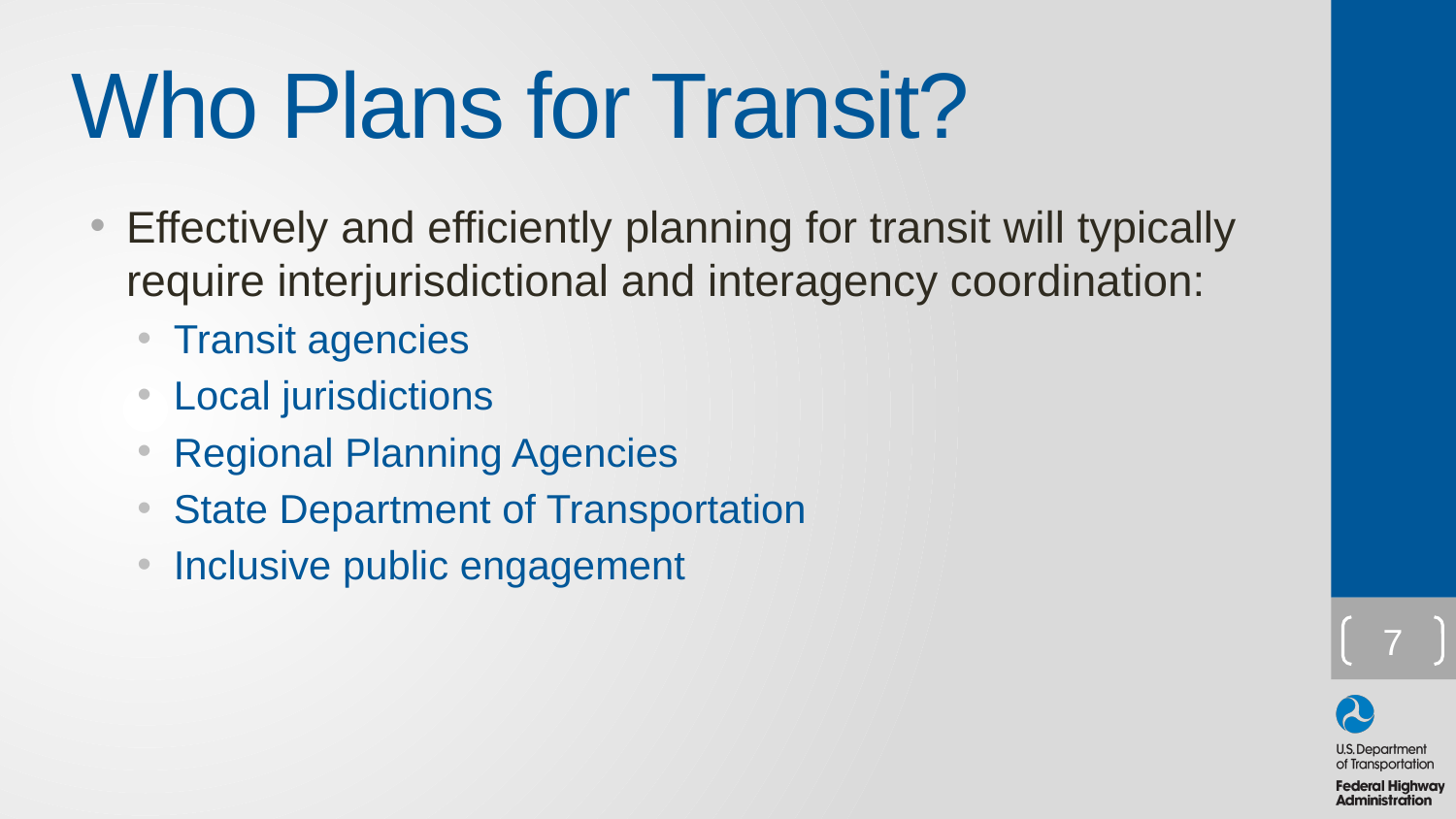

# Who Plans for Transit?
Effectively and efficiently planning for transit will typically require interjurisdictional and interagency coordination:
Transit agencies
Local jurisdictions
Regional Planning Agencies
State Department of Transportation
Inclusive public engagement

7